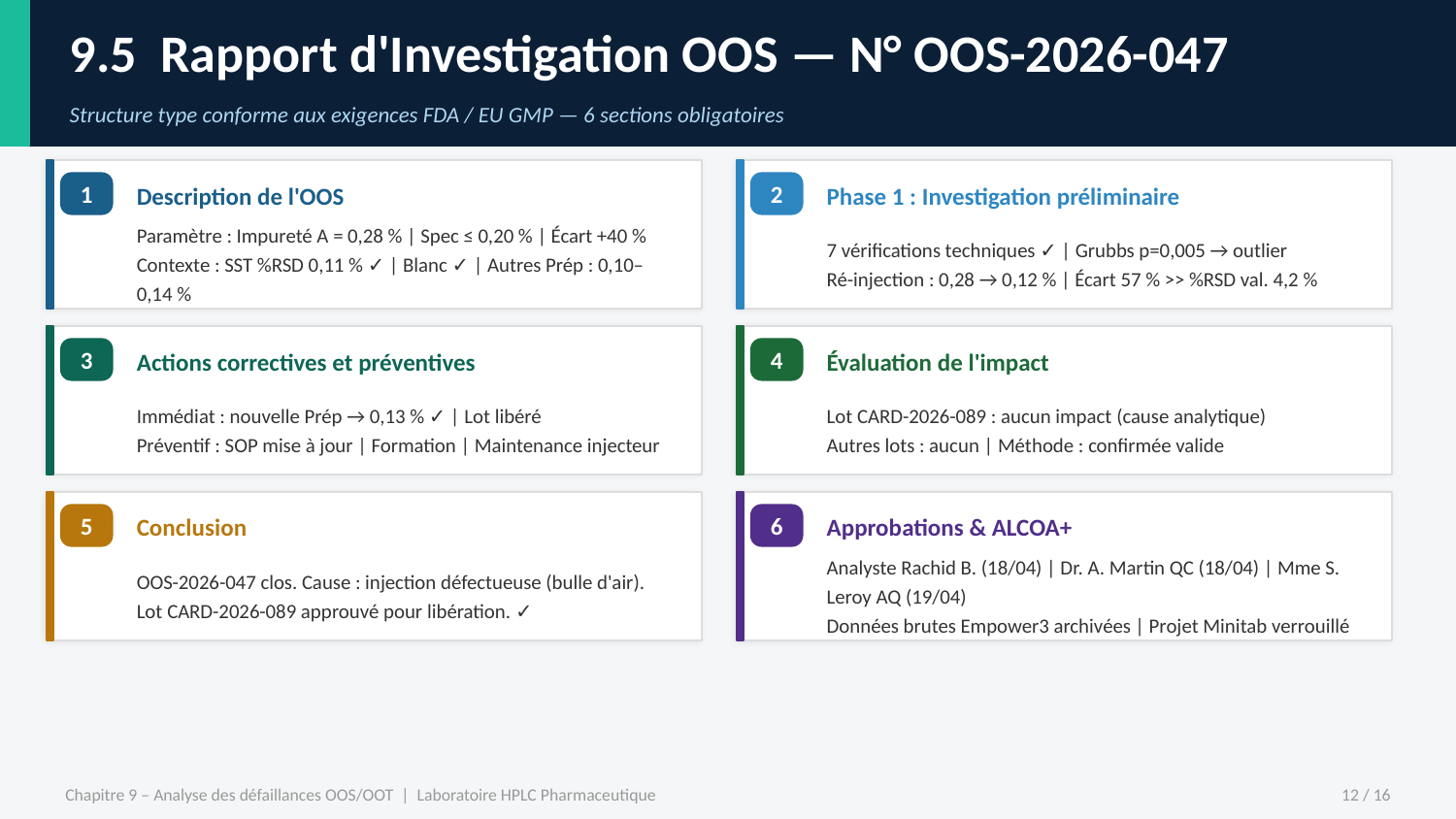

9.5  Rapport d'Investigation OOS — N° OOS-2026-047
Structure type conforme aux exigences FDA / EU GMP — 6 sections obligatoires

1

2
Description de l'OOS
Phase 1 : Investigation préliminaire
Paramètre : Impureté A = 0,28 % | Spec ≤ 0,20 % | Écart +40 %
Contexte : SST %RSD 0,11 % ✓ | Blanc ✓ | Autres Prép : 0,10–0,14 %
7 vérifications techniques ✓ | Grubbs p=0,005 → outlier
Ré-injection : 0,28 → 0,12 % | Écart 57 % >> %RSD val. 4,2 %

3

4
Actions correctives et préventives
Évaluation de l'impact
Immédiat : nouvelle Prép → 0,13 % ✓ | Lot libéré
Préventif : SOP mise à jour | Formation | Maintenance injecteur
Lot CARD-2026-089 : aucun impact (cause analytique)
Autres lots : aucun | Méthode : confirmée valide

5

6
Conclusion
Approbations & ALCOA+
OOS-2026-047 clos. Cause : injection défectueuse (bulle d'air).
Lot CARD-2026-089 approuvé pour libération. ✓
Analyste Rachid B. (18/04) | Dr. A. Martin QC (18/04) | Mme S. Leroy AQ (19/04)
Données brutes Empower3 archivées | Projet Minitab verrouillé
Chapitre 9 – Analyse des défaillances OOS/OOT  |  Laboratoire HPLC Pharmaceutique
12 / 16